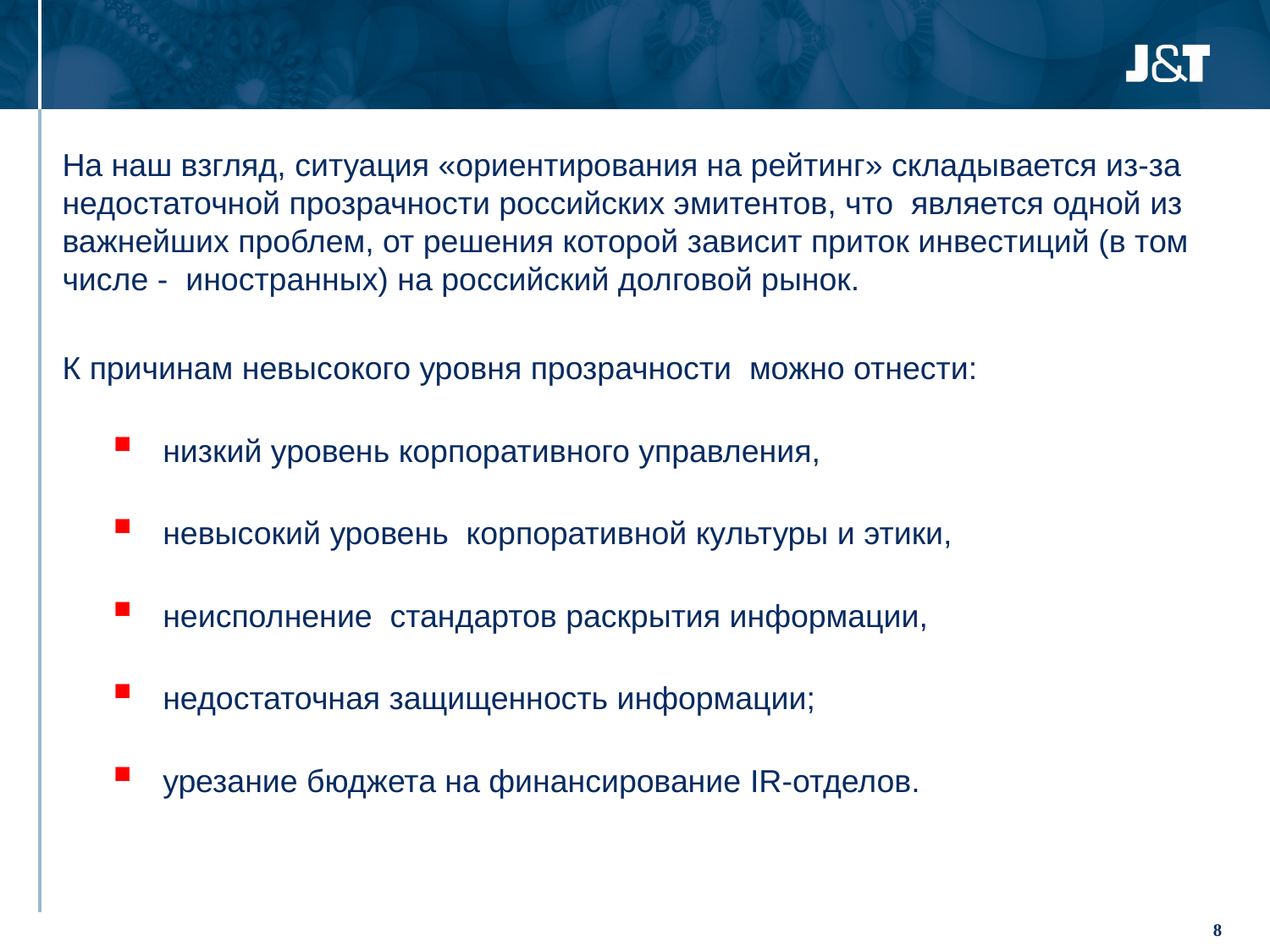

На наш взгляд, ситуация «ориентирования на рейтинг» складывается из-за недостаточной прозрачности российских эмитентов, что  является одной из важнейших проблем, от решения которой зависит приток инвестиций (в том числе -  иностранных) на российский долговой рынок.

К причинам невысокого уровня прозрачности  можно отнести:
низкий уровень корпоративного управления,
невысокий уровень  корпоративной культуры и этики,
неисполнение  стандартов раскрытия информации,
недостаточная защищенность информации;
урезание бюджета на финансирование IR-отделов.

8